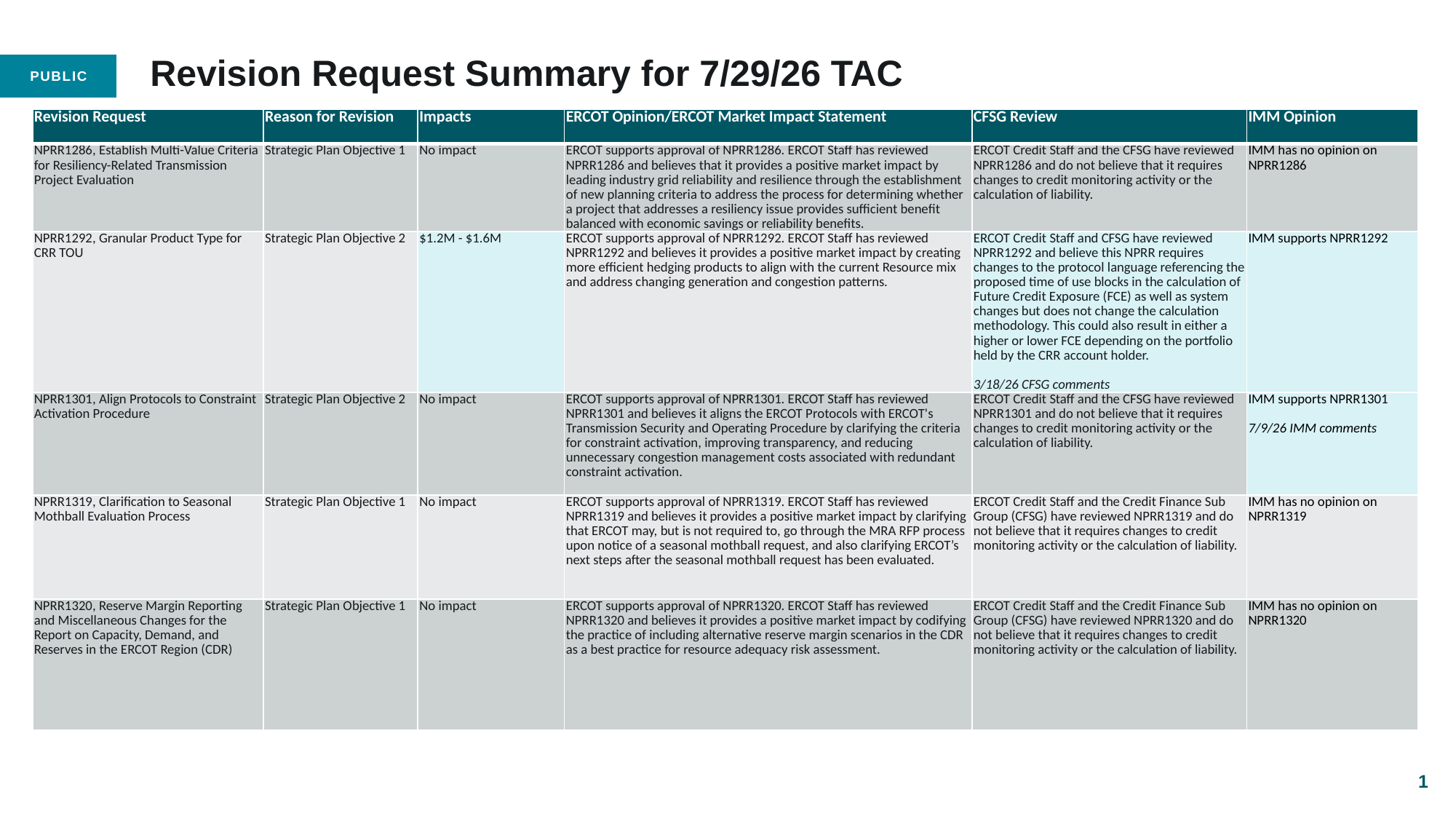

# Revision Request Summary for 7/29/26 TAC
| Revision Request | Reason for Revision | Impacts | ERCOT Opinion/ERCOT Market Impact Statement | CFSG Review | IMM Opinion |
| --- | --- | --- | --- | --- | --- |
| NPRR1286, Establish Multi-Value Criteria for Resiliency-Related Transmission Project Evaluation | Strategic Plan Objective 1 | No impact | ERCOT supports approval of NPRR1286. ERCOT Staff has reviewed NPRR1286 and believes that it provides a positive market impact by leading industry grid reliability and resilience through the establishment of new planning criteria to address the process for determining whether a project that addresses a resiliency issue provides sufficient benefit balanced with economic savings or reliability benefits. | ERCOT Credit Staff and the CFSG have reviewed NPRR1286 and do not believe that it requires changes to credit monitoring activity or the calculation of liability. | IMM has no opinion on NPRR1286 |
| NPRR1292, Granular Product Type for CRR TOU | Strategic Plan Objective 2 | $1.2M - $1.6M | ERCOT supports approval of NPRR1292. ERCOT Staff has reviewed NPRR1292 and believes it provides a positive market impact by creating more efficient hedging products to align with the current Resource mix and address changing generation and congestion patterns. | ERCOT Credit Staff and CFSG have reviewed NPRR1292 and believe this NPRR requires changes to the protocol language referencing the proposed time of use blocks in the calculation of Future Credit Exposure (FCE) as well as system changes but does not change the calculation methodology. This could also result in either a higher or lower FCE depending on the portfolio held by the CRR account holder. 3/18/26 CFSG comments | IMM supports NPRR1292 |
| NPRR1301, Align Protocols to Constraint Activation Procedure | Strategic Plan Objective 2 | No impact | ERCOT supports approval of NPRR1301. ERCOT Staff has reviewed NPRR1301 and believes it aligns the ERCOT Protocols with ERCOT's Transmission Security and Operating Procedure by clarifying the criteria for constraint activation, improving transparency, and reducing unnecessary congestion management costs associated with redundant constraint activation. | ERCOT Credit Staff and the CFSG have reviewed NPRR1301 and do not believe that it requires changes to credit monitoring activity or the calculation of liability. | IMM supports NPRR1301 7/9/26 IMM comments |
| NPRR1319, Clarification to Seasonal Mothball Evaluation Process | Strategic Plan Objective 1 | No impact | ERCOT supports approval of NPRR1319. ERCOT Staff has reviewed NPRR1319 and believes it provides a positive market impact by clarifying that ERCOT may, but is not required to, go through the MRA RFP process upon notice of a seasonal mothball request, and also clarifying ERCOT’s next steps after the seasonal mothball request has been evaluated. | ERCOT Credit Staff and the Credit Finance Sub Group (CFSG) have reviewed NPRR1319 and do not believe that it requires changes to credit monitoring activity or the calculation of liability. | IMM has no opinion on NPRR1319 |
| NPRR1320, Reserve Margin Reporting and Miscellaneous Changes for the Report on Capacity, Demand, and Reserves in the ERCOT Region (CDR) | Strategic Plan Objective 1 | No impact | ERCOT supports approval of NPRR1320. ERCOT Staff has reviewed NPRR1320 and believes it provides a positive market impact by codifying the practice of including alternative reserve margin scenarios in the CDR as a best practice for resource adequacy risk assessment. | ERCOT Credit Staff and the Credit Finance Sub Group (CFSG) have reviewed NPRR1320 and do not believe that it requires changes to credit monitoring activity or the calculation of liability. | IMM has no opinion on NPRR1320 |

1